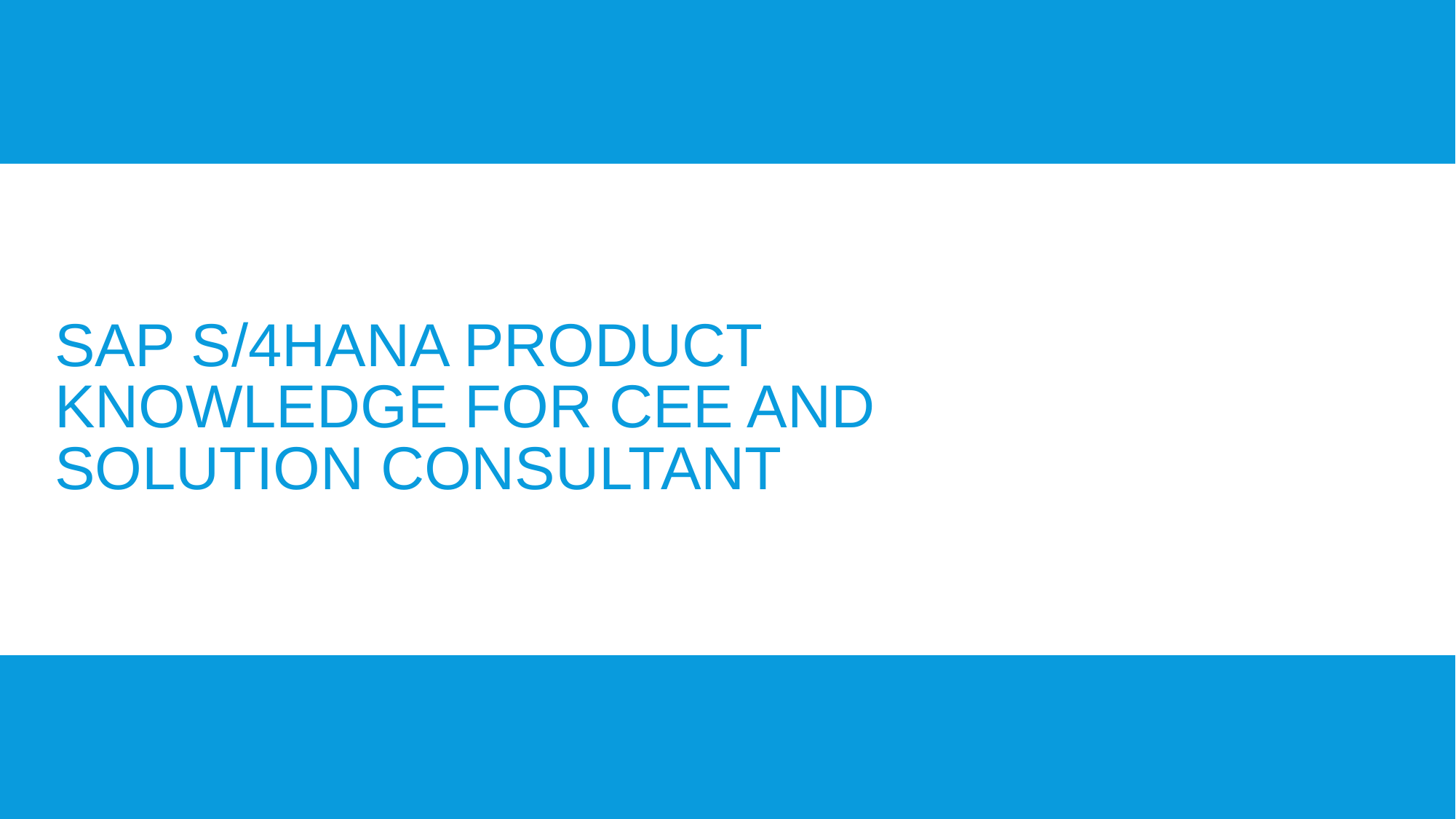

# SAP S/4HANA Product Knowledge for CEE and Solution Consultant